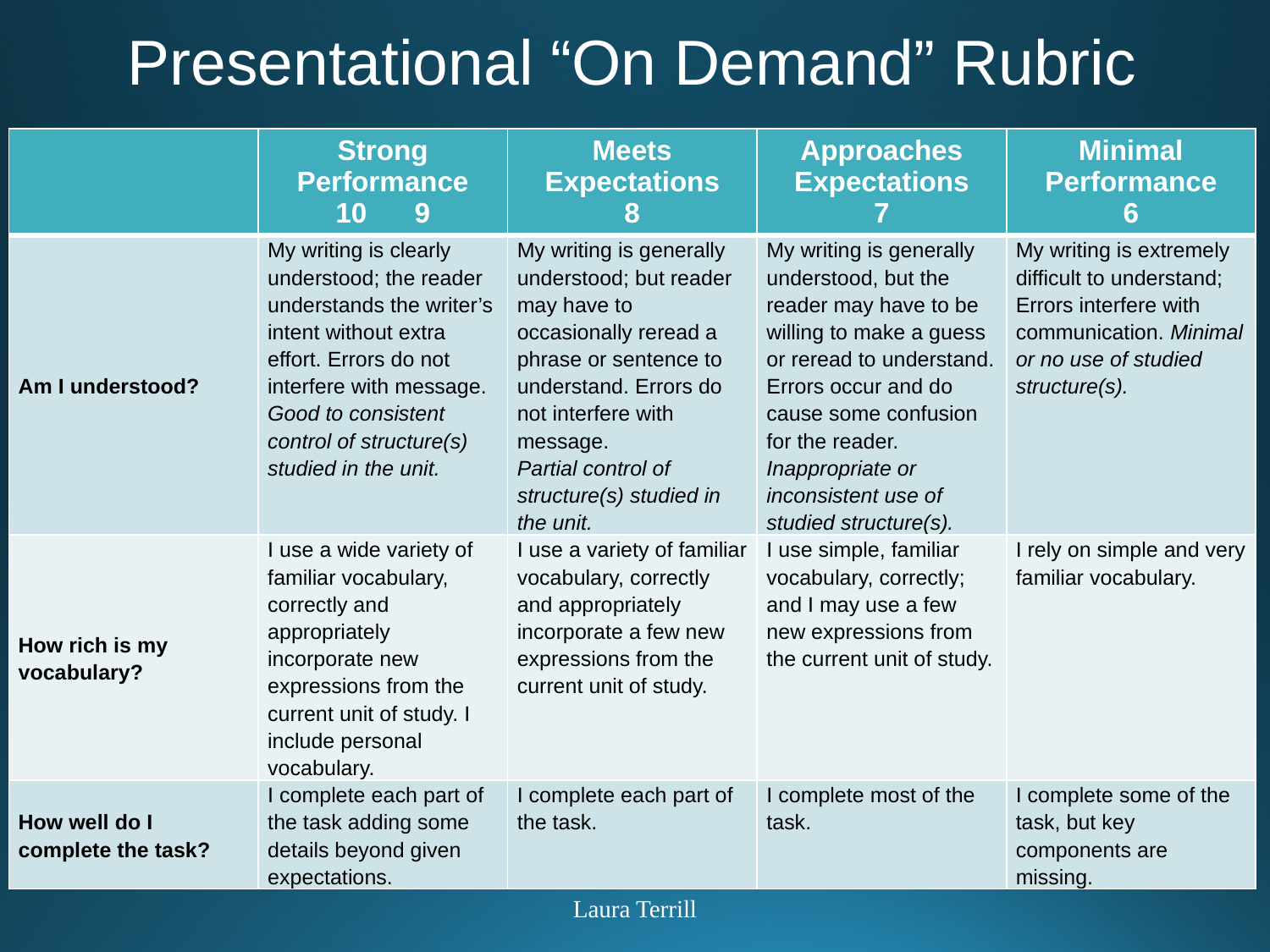

# Presentational “On Demand” Rubric
|  | Strong Performance 9 | Meets Expectations 8 | Approaches Expectations 7 | Minimal Performance 6 |
| --- | --- | --- | --- | --- |
| Am I understood? | My writing is clearly understood; the reader understands the writer’s intent without extra effort. Errors do not interfere with message. Good to consistent control of structure(s) studied in the unit. | My writing is generally understood; but reader may have to occasionally reread a phrase or sentence to understand. Errors do not interfere with message. Partial control of structure(s) studied in the unit. | My writing is generally understood, but the reader may have to be willing to make a guess or reread to understand. Errors occur and do cause some confusion for the reader. Inappropriate or inconsistent use of studied structure(s). | My writing is extremely difficult to understand; Errors interfere with communication. Minimal or no use of studied structure(s). |
| How rich is my vocabulary? | I use a wide variety of familiar vocabulary, correctly and appropriately incorporate new expressions from the current unit of study. I include personal vocabulary. | I use a variety of familiar vocabulary, correctly and appropriately incorporate a few new expressions from the current unit of study. | I use simple, familiar vocabulary, correctly; and I may use a few new expressions from the current unit of study. | I rely on simple and very familiar vocabulary. |
| How well do I complete the task? | I complete each part of the task adding some details beyond given expectations. | I complete each part of the task. | I complete most of the task. | I complete some of the task, but key components are missing. |
Laura Terrill